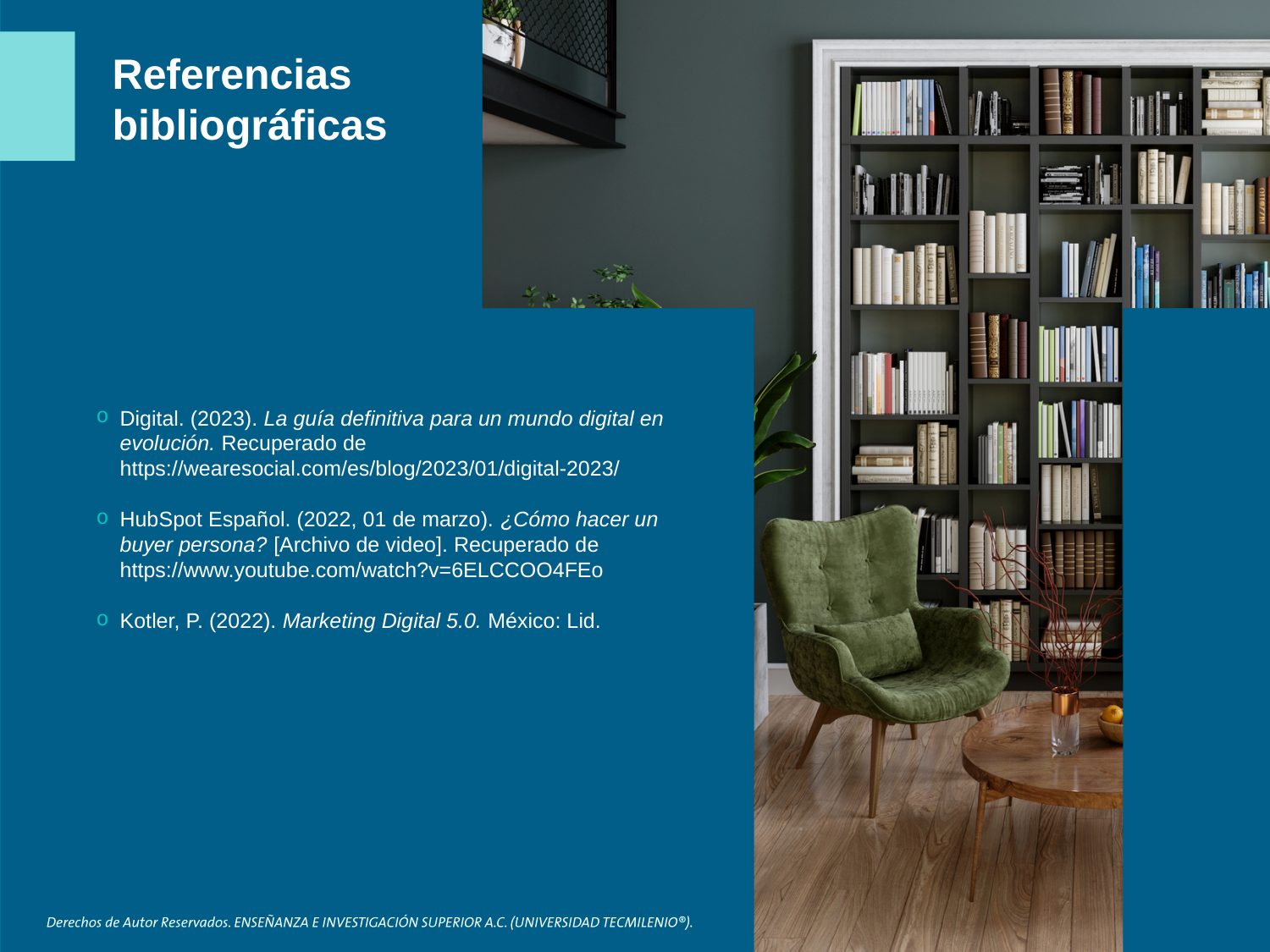

Digital. (2023). La guía definitiva para un mundo digital en evolución. Recuperado de https://wearesocial.com/es/blog/2023/01/digital-2023/

HubSpot Español. (2022, 01 de marzo). ¿Cómo hacer un buyer persona? [Archivo de video]. Recuperado de https://www.youtube.com/watch?v=6ELCCOO4FEo

Kotler, P. (2022). Marketing Digital 5.0. México: Lid.